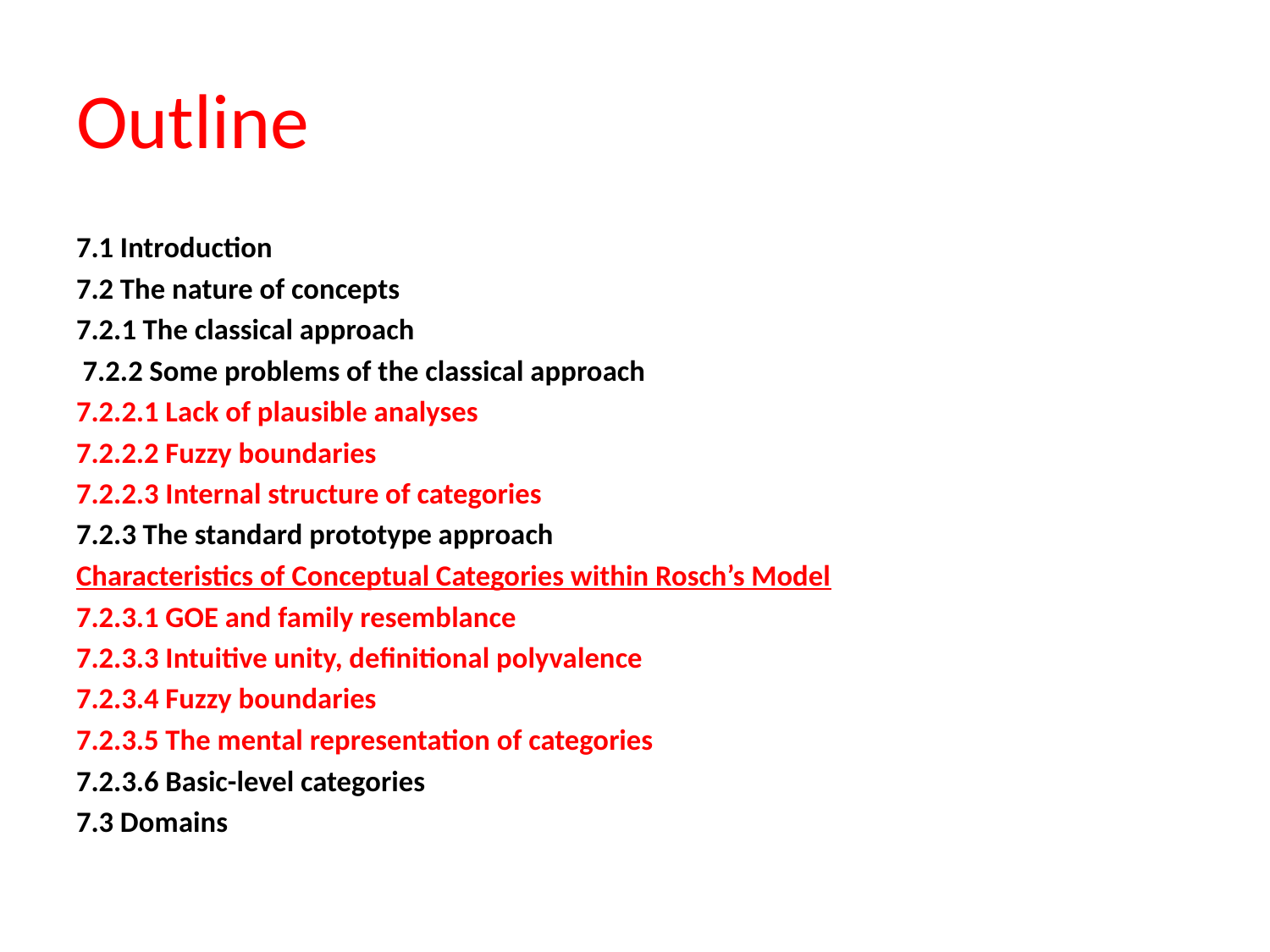

# Outline
7.1 Introduction
7.2 The nature of concepts
7.2.1 The classical approach
 7.2.2 Some problems of the classical approach
7.2.2.1 Lack of plausible analyses
7.2.2.2 Fuzzy boundaries
7.2.2.3 Internal structure of categories
7.2.3 The standard prototype approach
Characteristics of Conceptual Categories within Rosch’s Model
7.2.3.1 GOE and family resemblance
7.2.3.3 Intuitive unity, definitional polyvalence
7.2.3.4 Fuzzy boundaries
7.2.3.5 The mental representation of categories
7.2.3.6 Basic-level categories
7.3 Domains